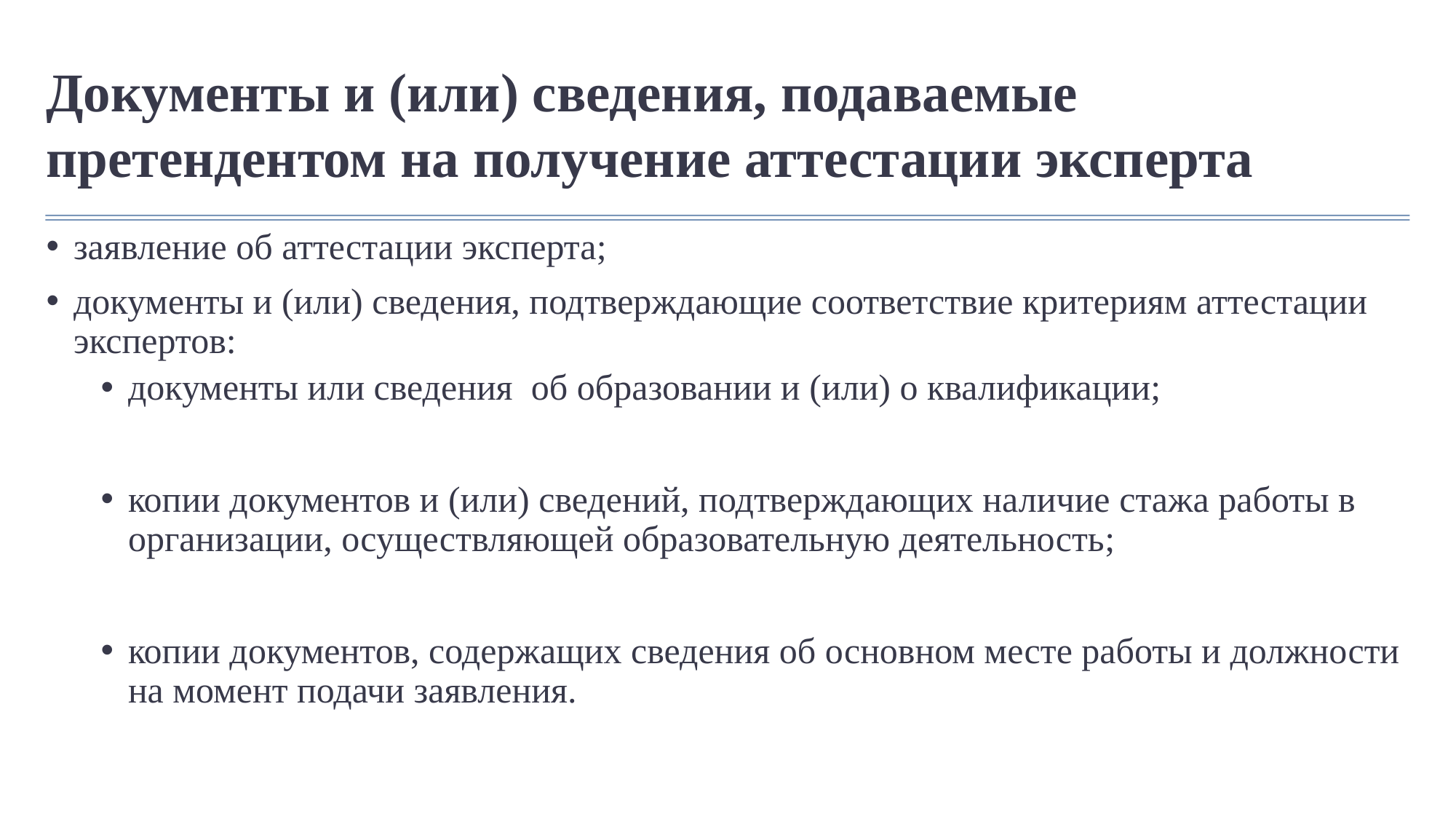

# Документы и (или) сведения, подаваемые претендентом на получение аттестации эксперта
заявление об аттестации эксперта;
документы и (или) сведения, подтверждающие соответствие критериям аттестации экспертов:
документы или сведения  об образовании и (или) о квалификации;

копии документов и (или) сведений, подтверждающих наличие стажа работы в организации, осуществляющей образовательную деятельность;

копии документов, содержащих сведения об основном месте работы и должности на момент подачи заявления.